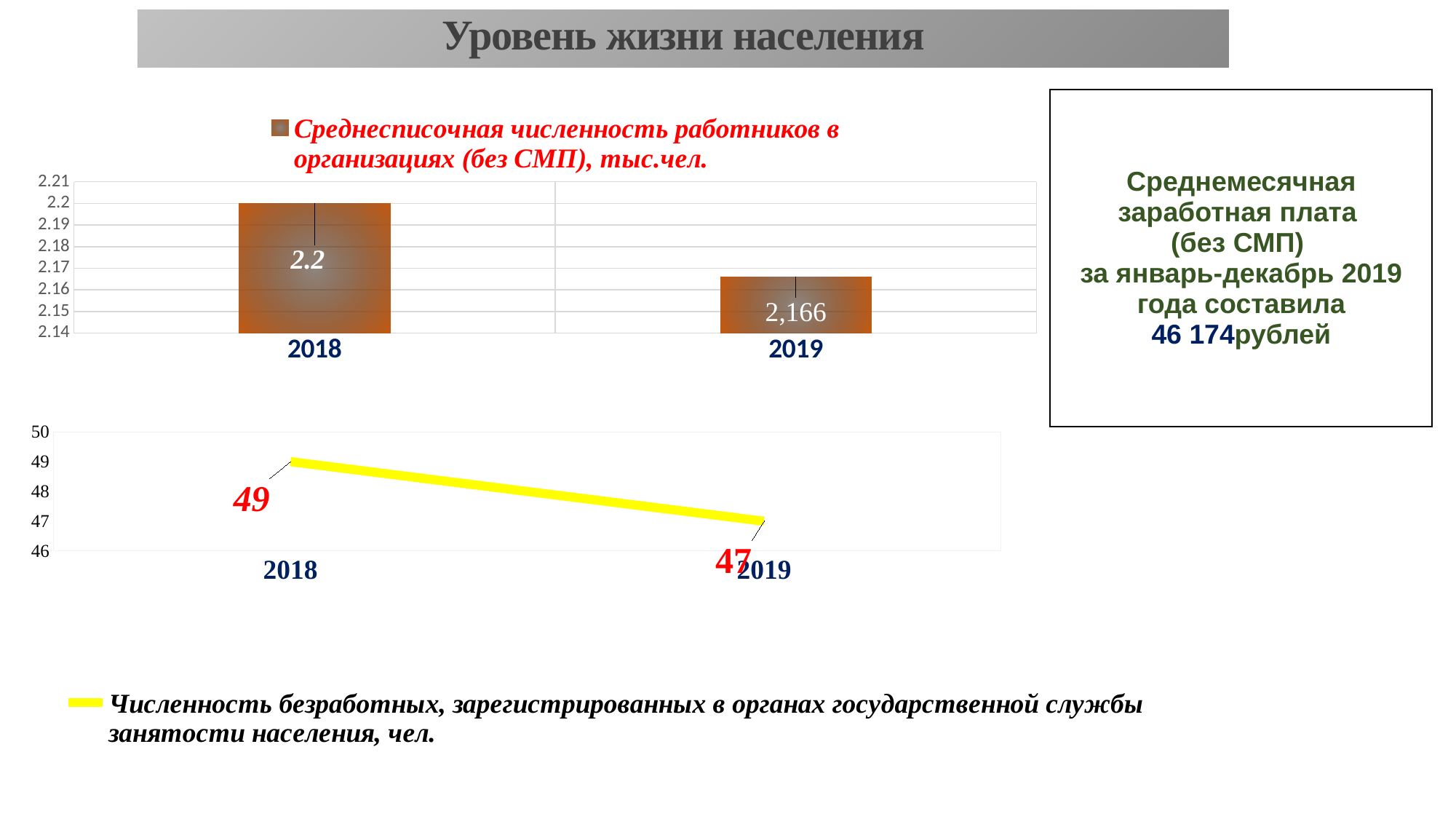

Уровень жизни населения
| Среднемесячная заработная плата (без СМП) за январь-декабрь 2019 года составила 46 174рублей |
| --- |

### Chart

| Category | Среднесписочная численность работников в организациях (без СМП), тыс.чел. |
|---|---|
| 2018 | 2.2 |
| 2019 | 2.166 |

[unsupported chart]